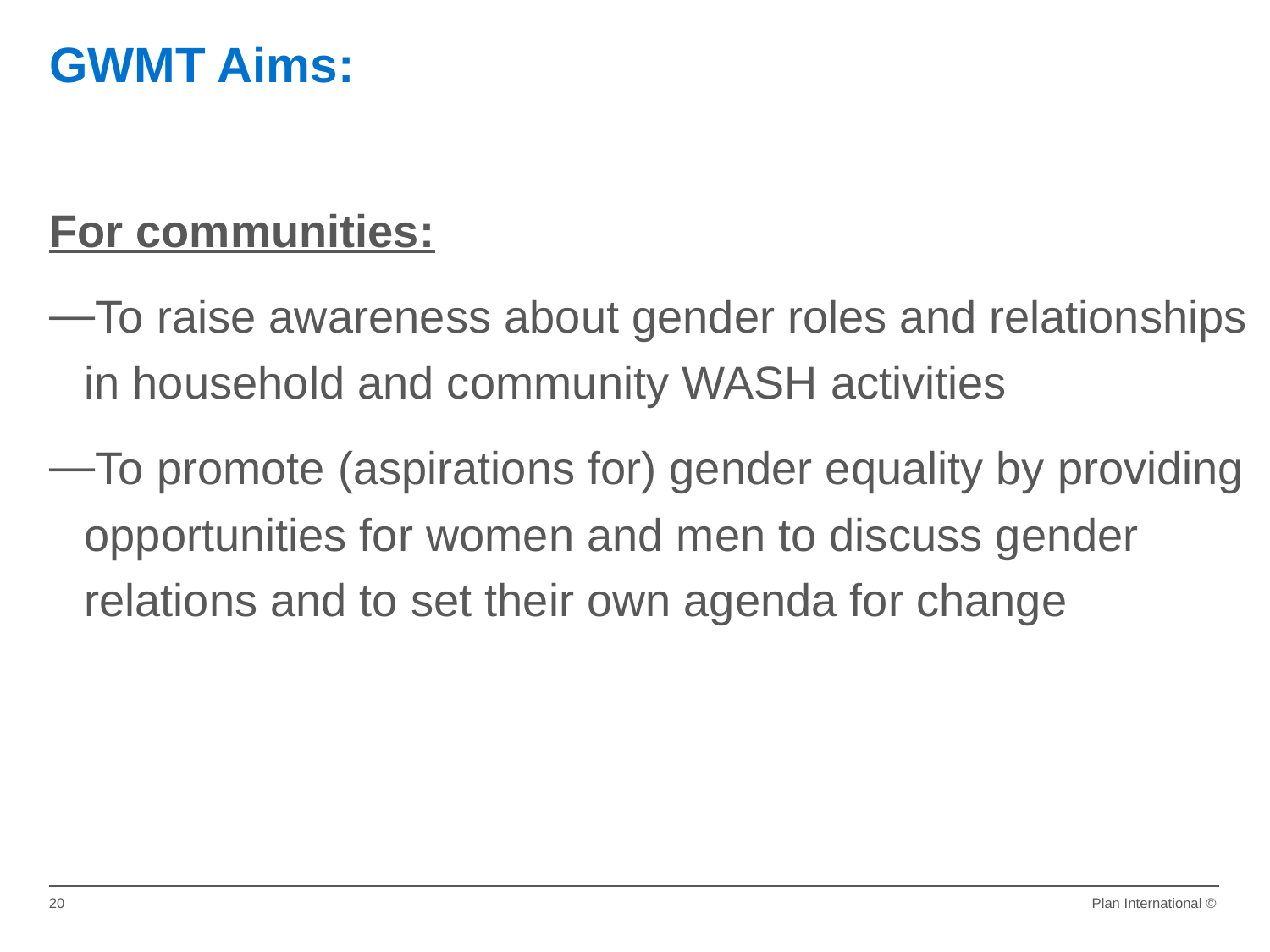

GWMT Aims:
For communities:
To raise awareness about gender roles and relationships in household and community WASH activities
To promote (aspirations for) gender equality by providing opportunities for women and men to discuss gender relations and to set their own agenda for change

20